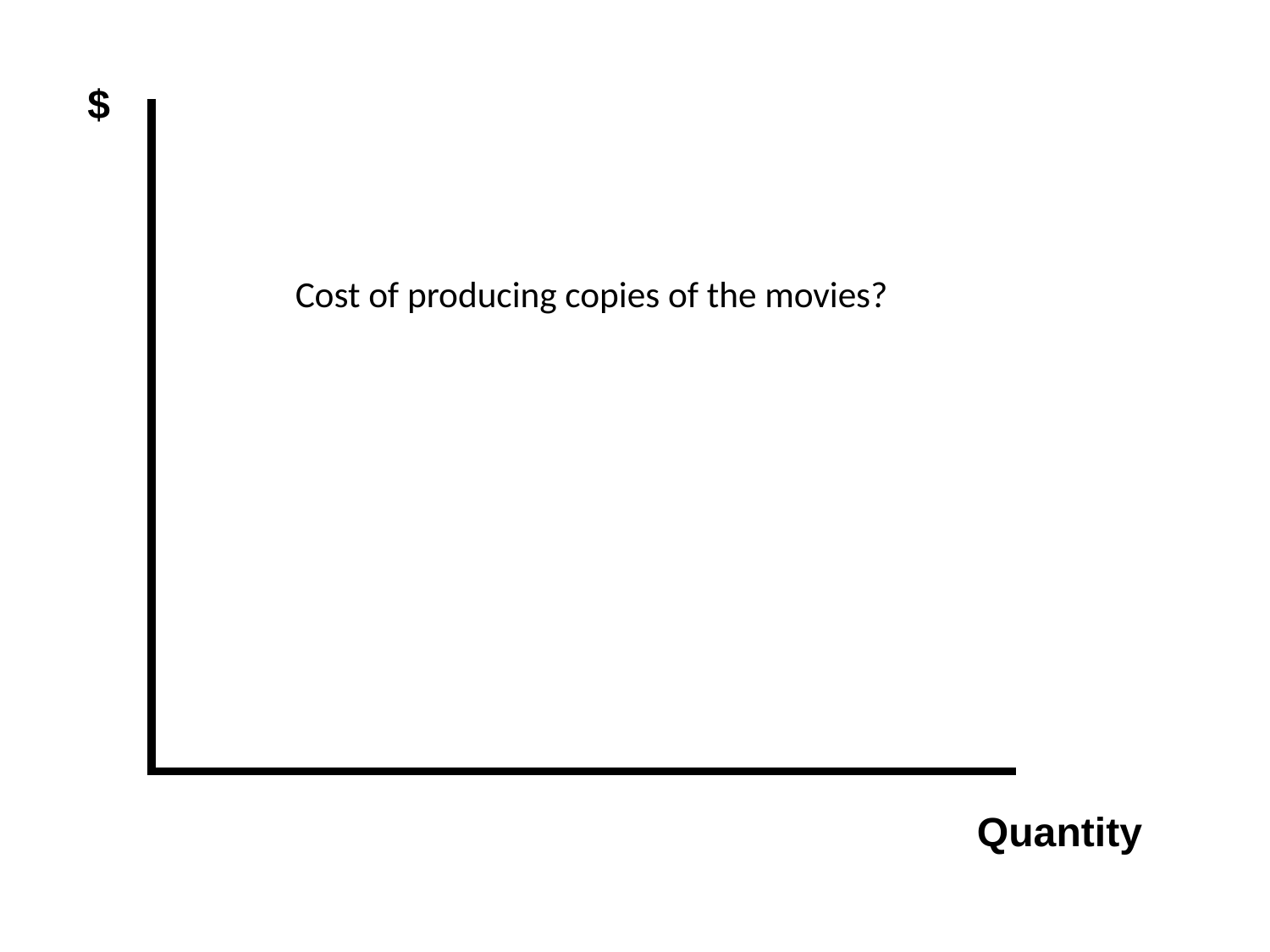

$
Cost of producing copies of the movies?
Quantity